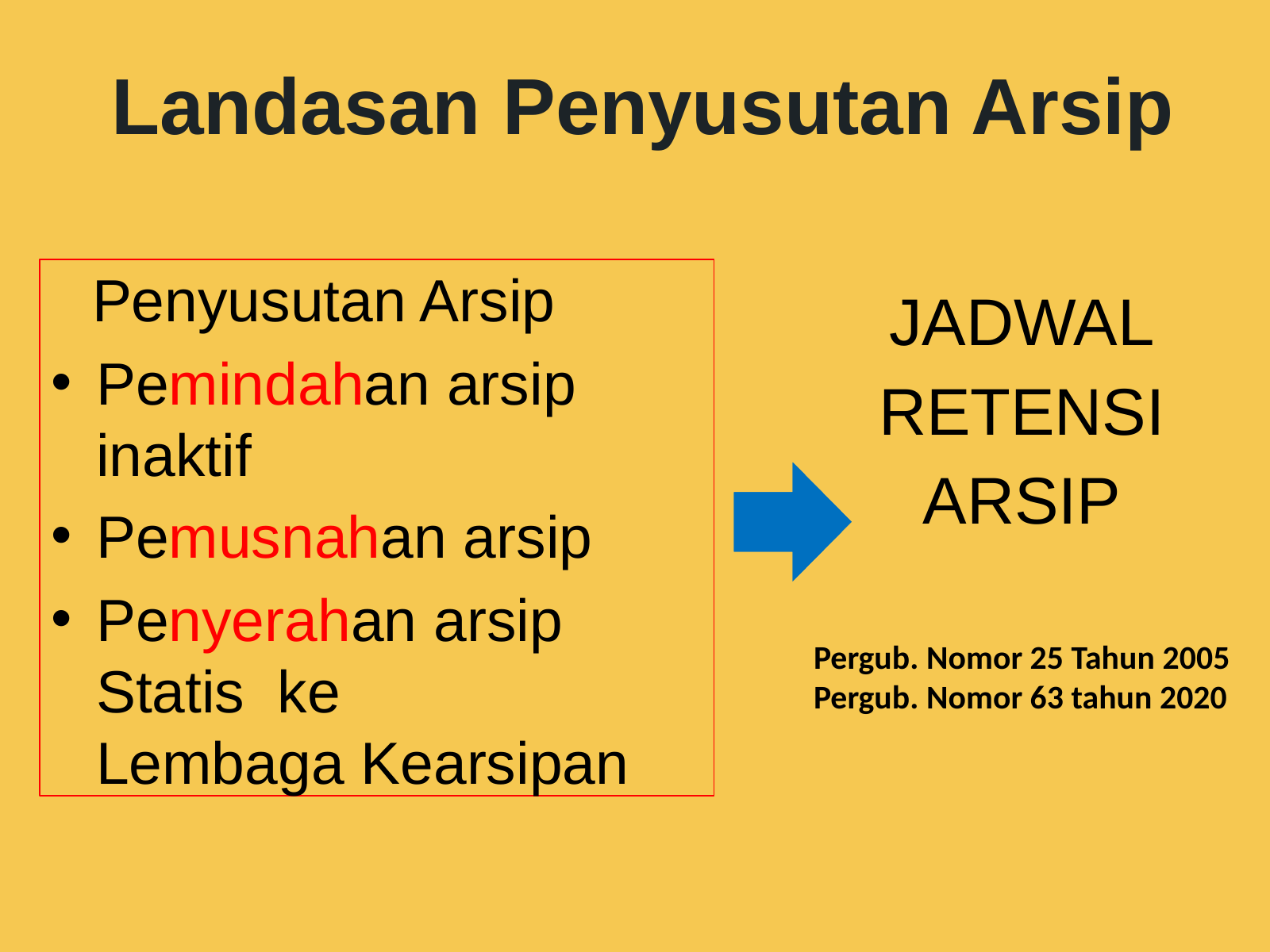

Landasan Penyusutan Arsip
Penyusutan Arsip
Pemindahan arsip  inaktif
Pemusnahan arsip
Penyerahan arsip Statis  ke	Lembaga Kearsipan
JADWAL
RETENSI
ARSIP

Pergub. Nomor 25 Tahun 2005     Pergub. Nomor 63 tahun 2020